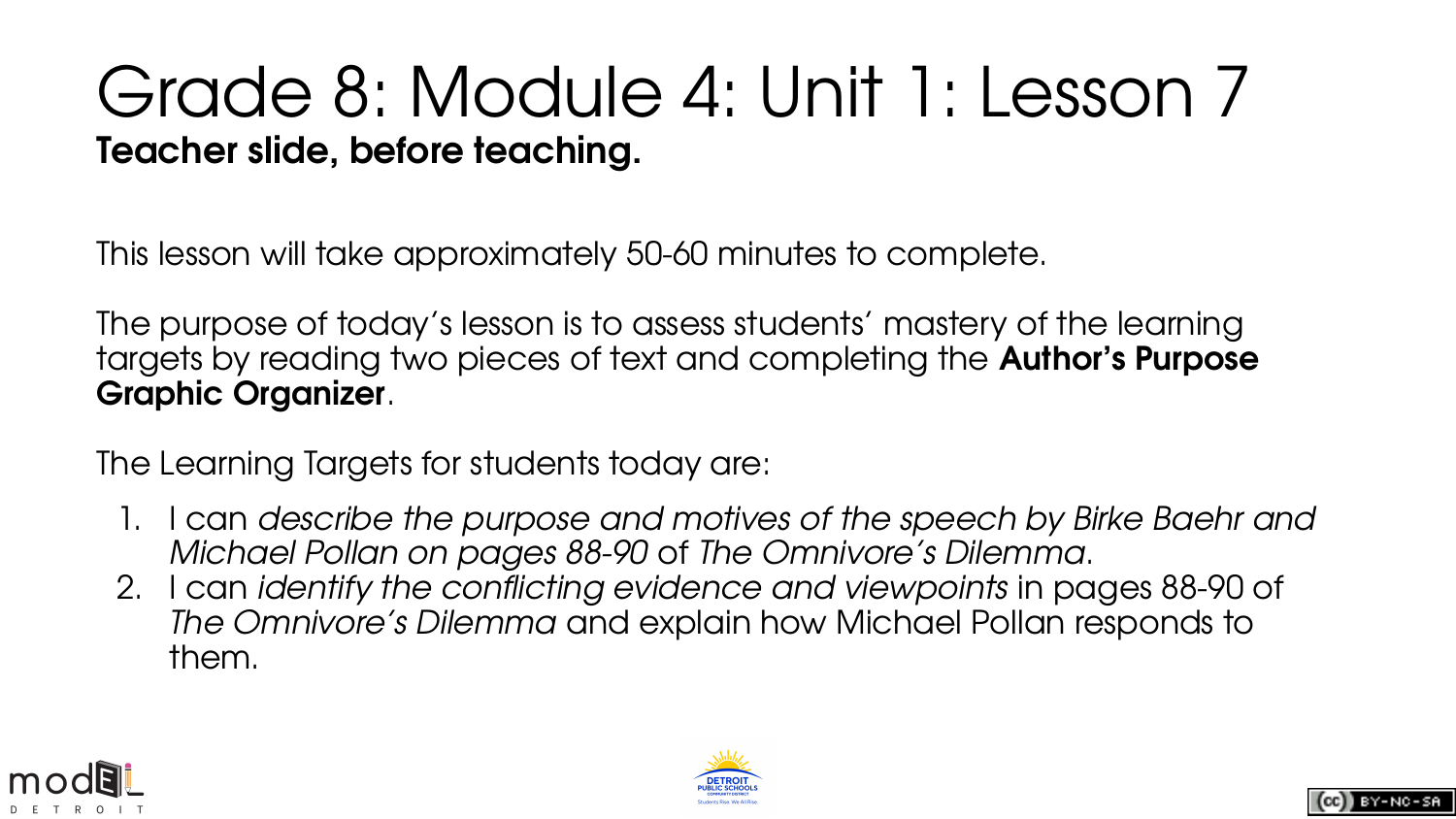

# Grade 8: Module 4: Unit 1: Lesson 7
Teacher slide, before teaching.

This lesson will take approximately 50-60 minutes to complete.

The purpose of today’s lesson is to assess students’ mastery of the learning targets by reading two pieces of text and completing the Author’s Purpose Graphic Organizer.

The Learning Targets for students today are:
I can describe the purpose and motives of the speech by Birke Baehr and Michael Pollan on pages 88-90 of The Omnivore’s Dilemma.
I can identify the conflicting evidence and viewpoints in pages 88-90 of The Omnivore’s Dilemma and explain how Michael Pollan responds to them.